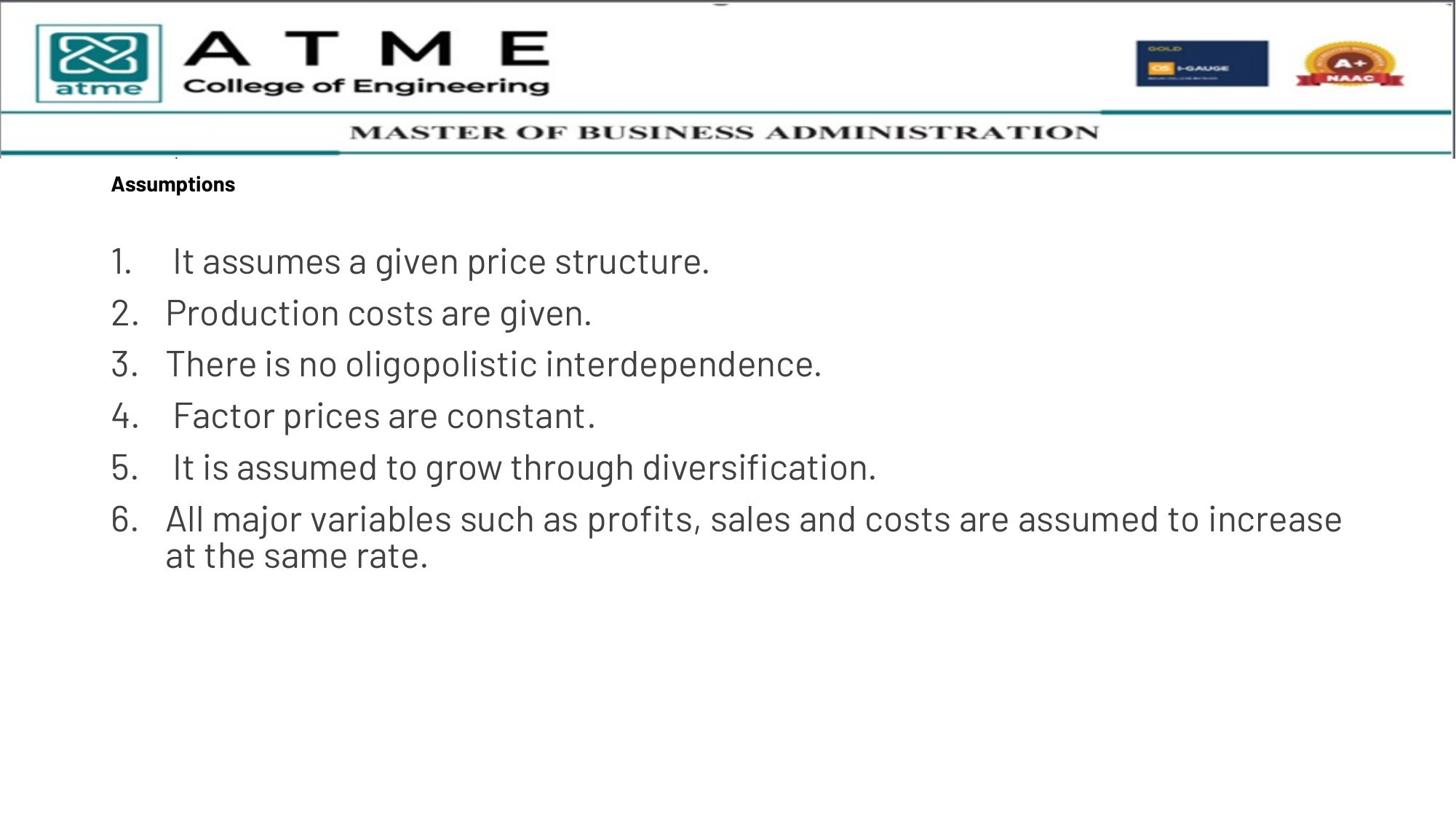

# Assumptions
 It assumes a given price structure.
Production costs are given.
There is no oligopolistic interdependence.
 Factor prices are constant.
 It is assumed to grow through diversification.
All major variables such as profits, sales and costs are assumed to increase at the same rate.